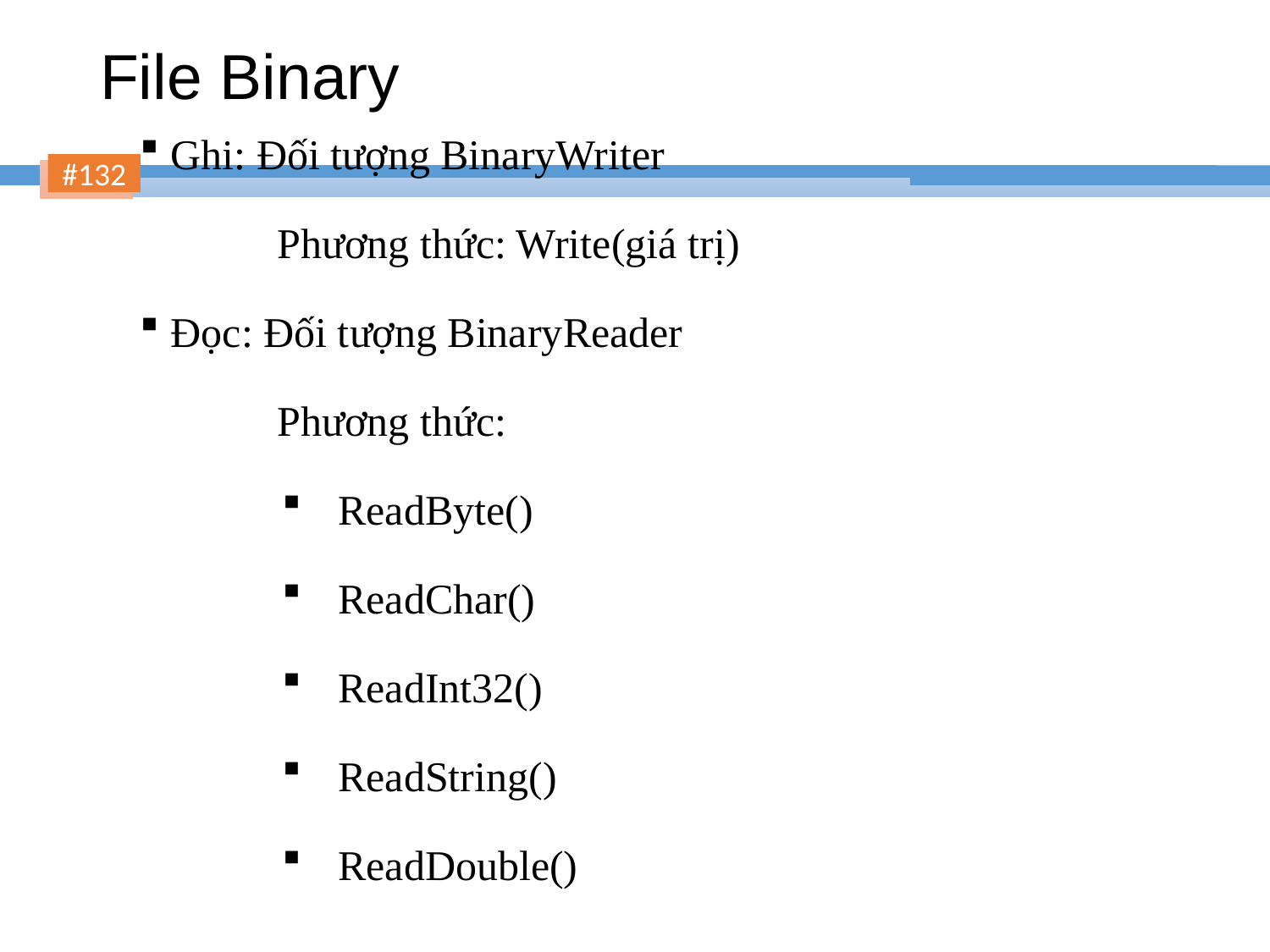

# File Binary
Ghi: Đối tượng BinaryWriter
  	 Phương thức: Write(giá trị)
Đọc: Đối tượng BinaryReader
  	 Phương thức:
   ReadByte()
   ReadChar()
   ReadInt32()
   ReadString()
   ReadDouble()
132